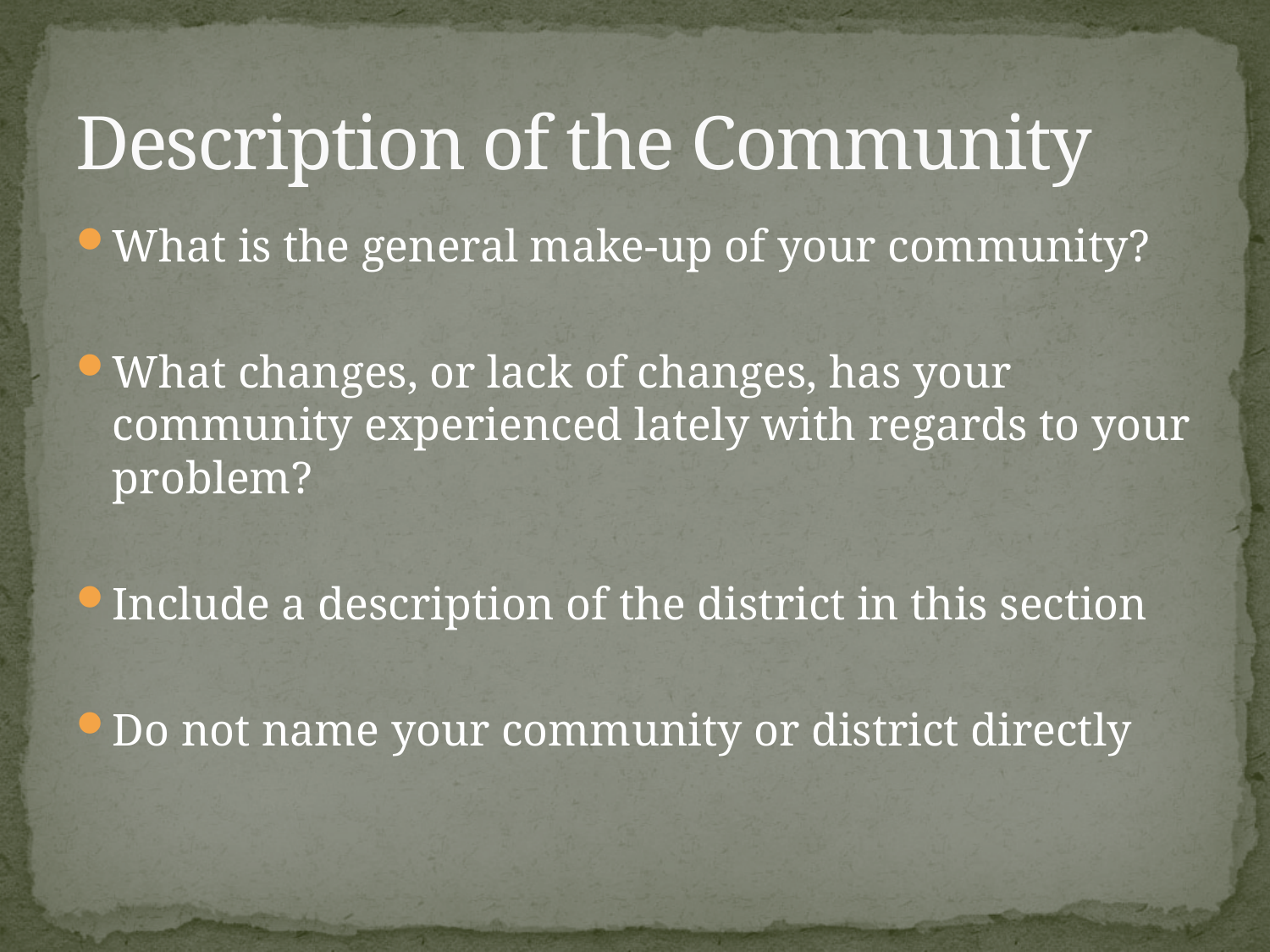

# Description of the Community
What is the general make-up of your community?

What changes, or lack of changes, has your community experienced lately with regards to your problem?

Include a description of the district in this section

Do not name your community or district directly